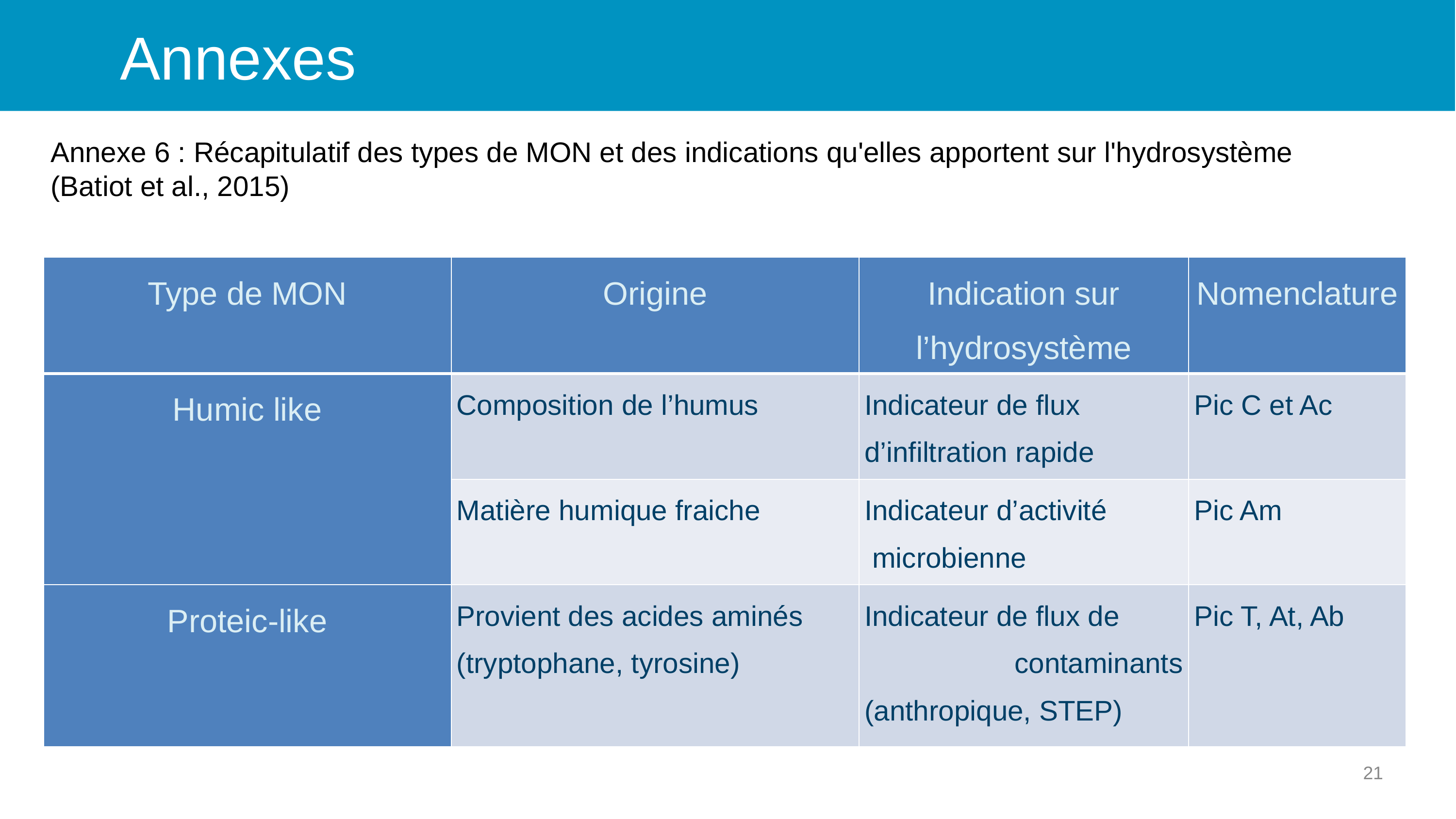

# Annexes
Annexe 6 : Récapitulatif des types de MON et des indications qu'elles apportent sur l'hydrosystème
(Batiot et al., 2015)
| Type de MON | Origine | Indication sur l’hydrosystème | Nomenclature |
| --- | --- | --- | --- |
| Humic like | Composition de l’humus | Indicateur de flux d’infiltration rapide | Pic C et Ac |
|  | Matière humique fraiche | Indicateur d’activité microbienne | Pic Am |
| Proteic-like | Provient des acides aminés (tryptophane, tyrosine) | Indicateur de flux de contaminants (anthropique, STEP) | Pic T, At, Ab |
21